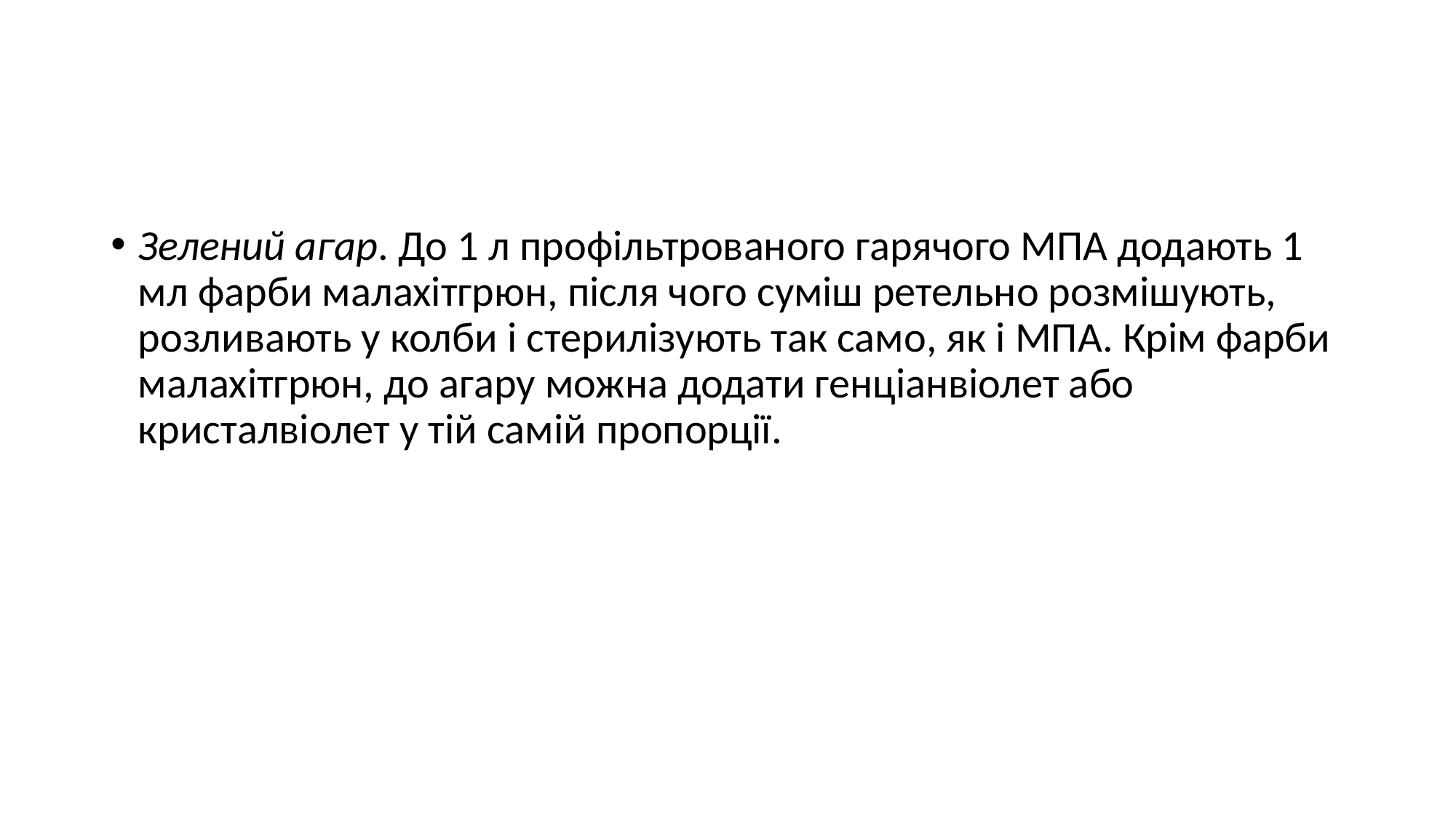

#
Зелений агар. До 1 л профільтрованого гарячого МПА додають 1 мл фарби малахітгрюн, після чого суміш ретельно розмішують, розливають у колби і стерилізують так само, як і МПА. Крім фарби малахітгрюн, до агару можна додати генціанвіолет або кристалвіолет у тій самій пропорції.